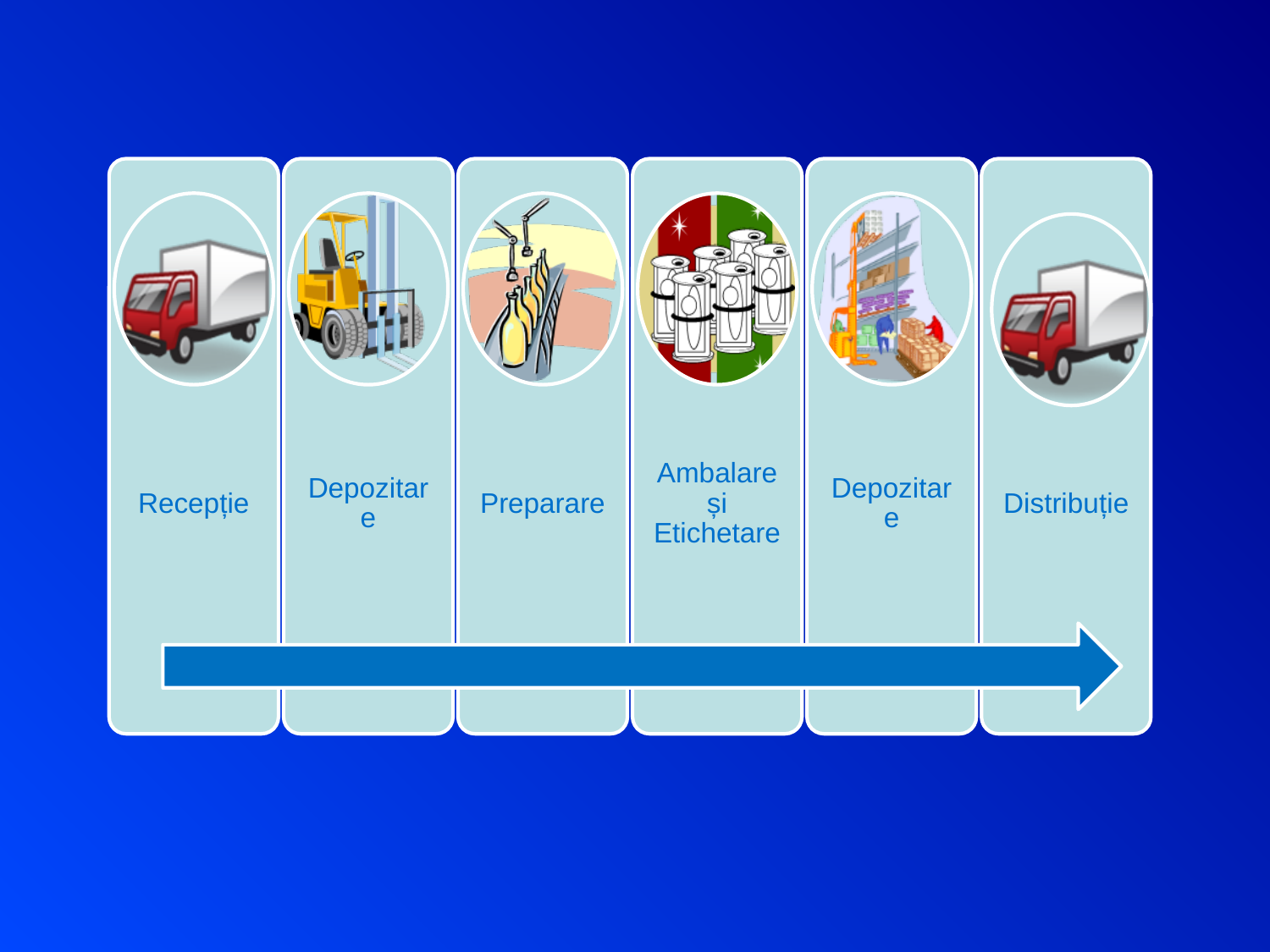

#
Recepție
Depozitare
Preparare
Ambalare și Etichetare
Depozitare
Distribuție